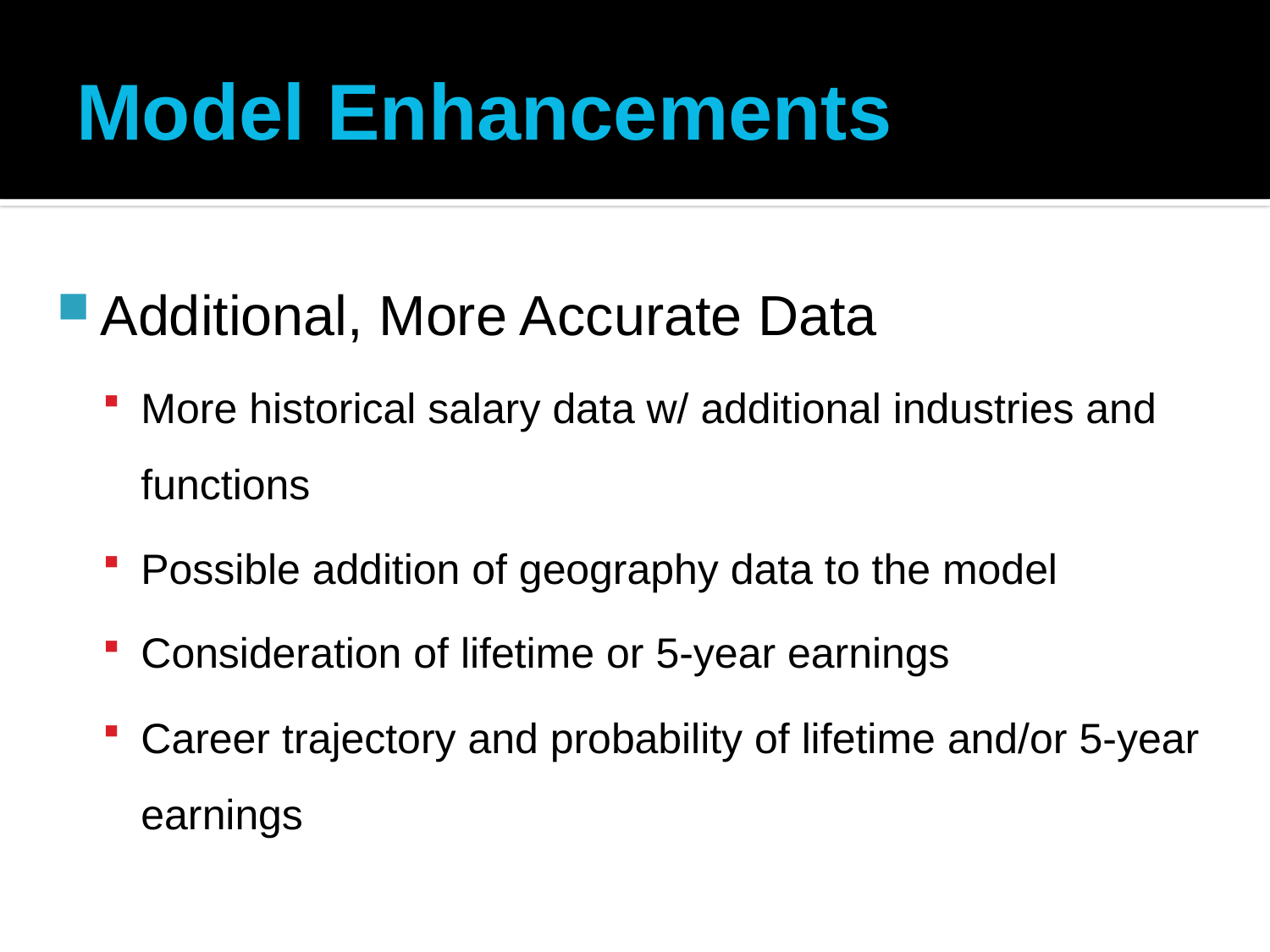

# Model Enhancements
Additional, More Accurate Data
More historical salary data w/ additional industries and functions
Possible addition of geography data to the model
Consideration of lifetime or 5-year earnings
Career trajectory and probability of lifetime and/or 5-year earnings